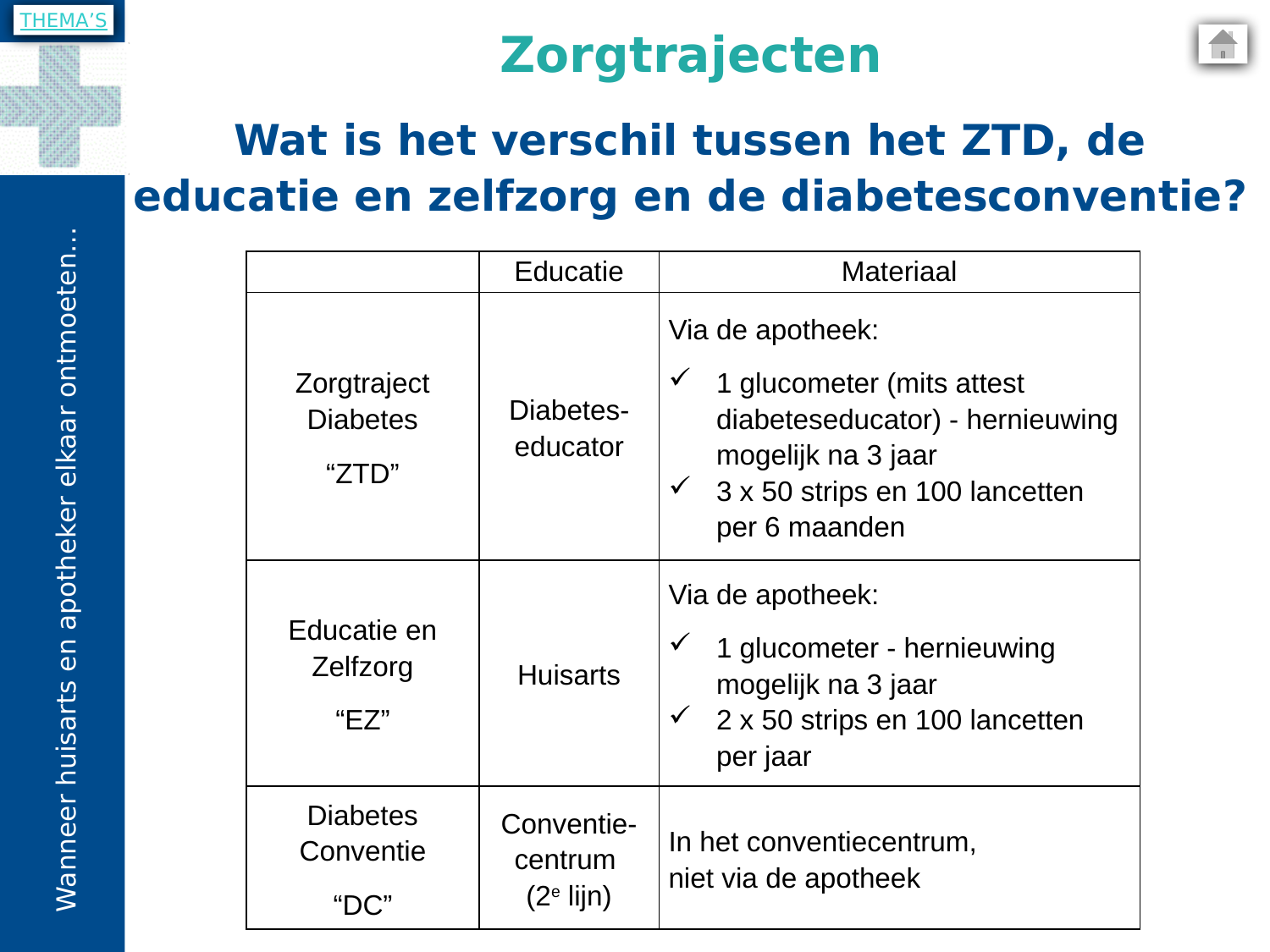

THEMA’S
Zorgtrajecten

Wat is het verschil tussen het ZTD, de educatie en zelfzorg en de diabetesconventie?

|  | Educatie | Materiaal |
| --- | --- | --- |
| Zorgtraject Diabetes “ZTD” | Diabetes- educator | Via de apotheek: 1 glucometer (mits attest diabeteseducator) - hernieuwing mogelijk na 3 jaar 3 x 50 strips en 100 lancetten per 6 maanden |
| Educatie en Zelfzorg “EZ” | Huisarts | Via de apotheek: 1 glucometer - hernieuwing mogelijk na 3 jaar 2 x 50 strips en 100 lancetten per jaar |
| Diabetes Conventie “DC” | Conventie-centrum (2e lijn) | In het conventiecentrum, niet via de apotheek |